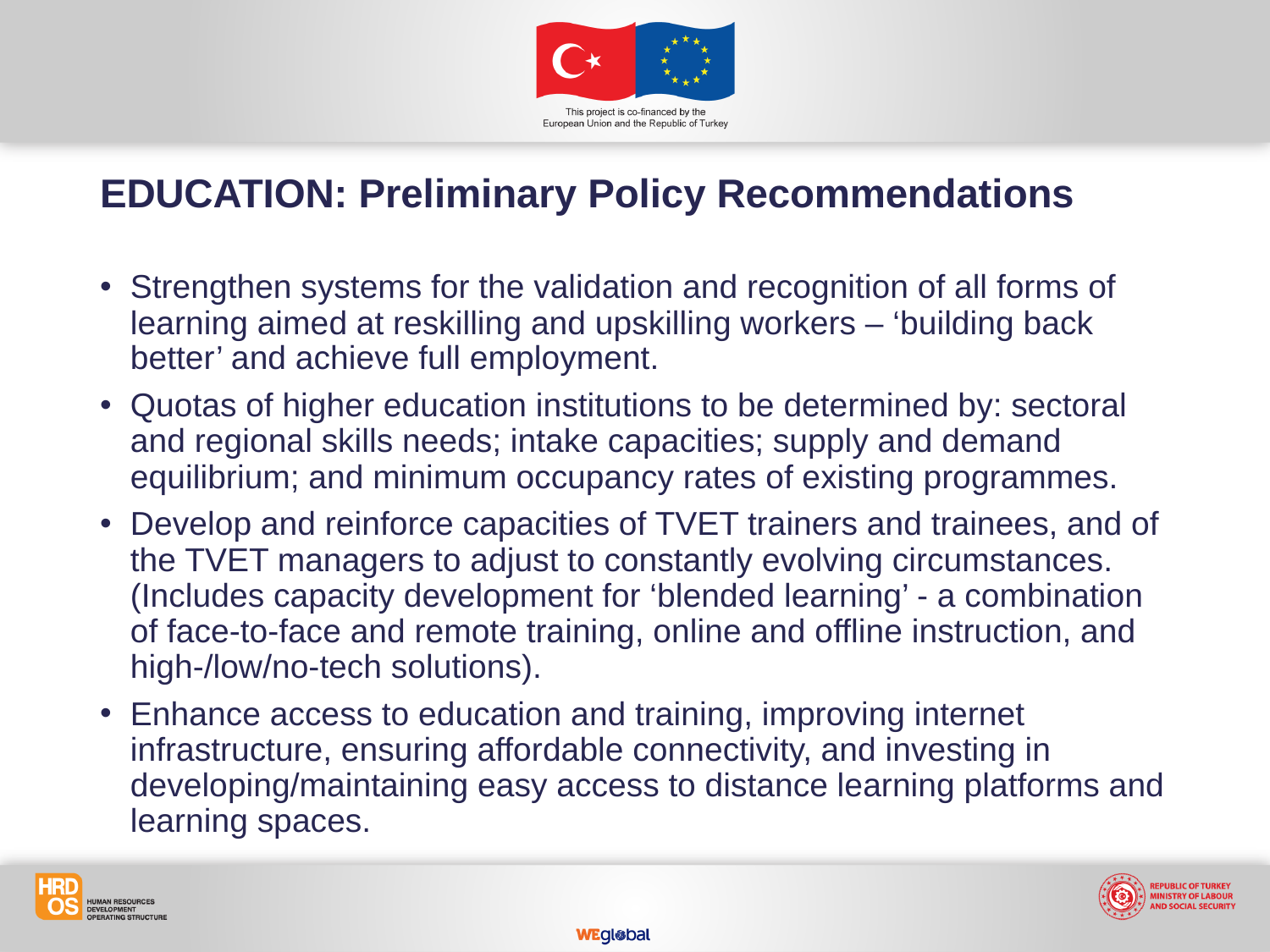

EDUCATION: Preliminary Policy Recommendations

Strengthen systems for the validation and recognition of all forms of learning aimed at reskilling and upskilling workers – ‘building back better’ and achieve full employment.
Quotas of higher education institutions to be determined by: sectoral and regional skills needs; intake capacities; supply and demand equilibrium; and minimum occupancy rates of existing programmes.
Develop and reinforce capacities of TVET trainers and trainees, and of the TVET managers to adjust to constantly evolving circumstances. (Includes capacity development for ‘blended learning’ - a combination of face-to-face and remote training, online and offline instruction, and high-/low/no-tech solutions).
Enhance access to education and training, improving internet infrastructure, ensuring affordable connectivity, and investing in developing/maintaining easy access to distance learning platforms and learning spaces.